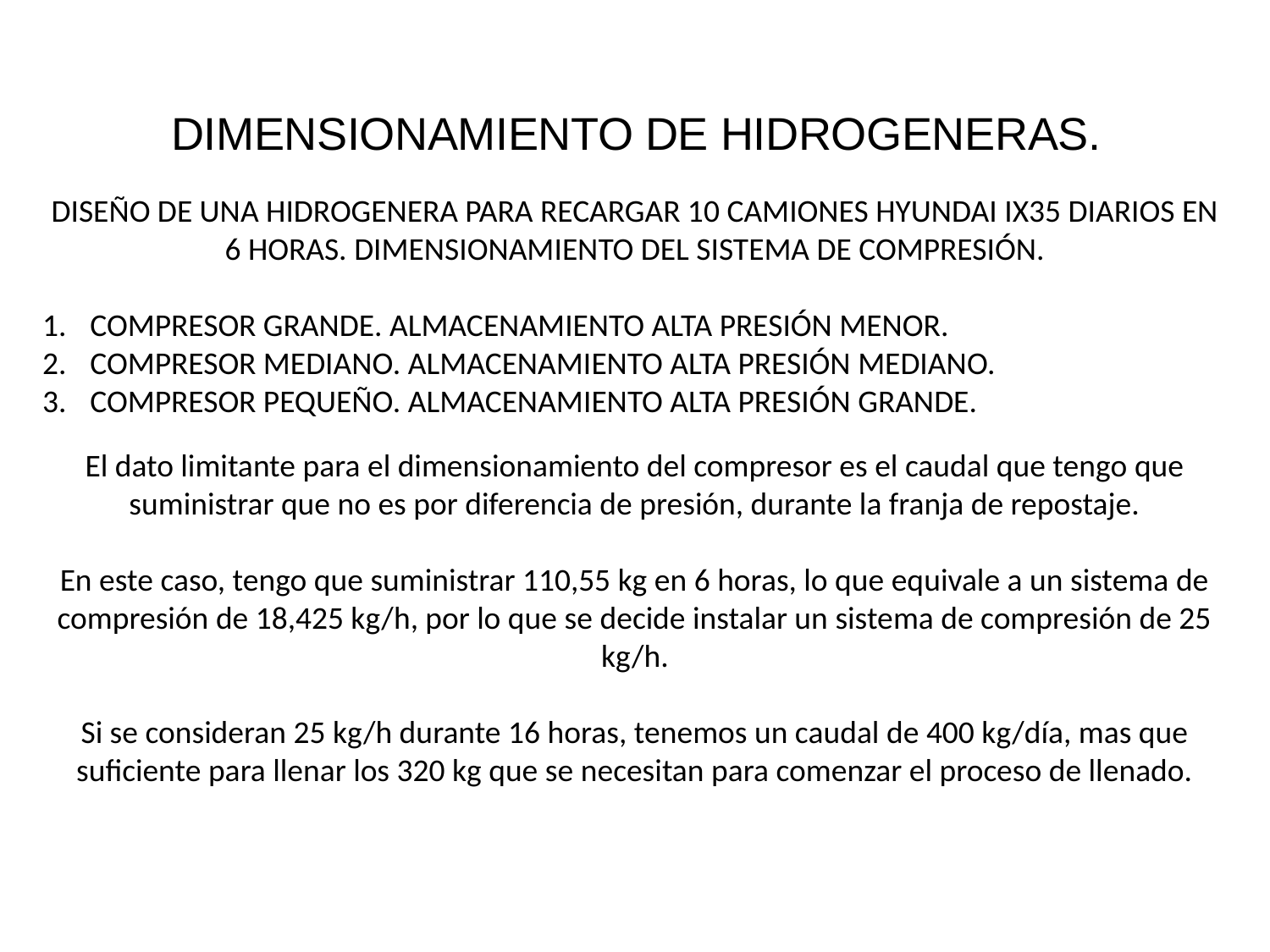

DIMENSIONAMIENTO DE HIDROGENERAS.
DISEÑO DE UNA HIDROGENERA PARA RECARGAR 10 CAMIONES HYUNDAI IX35 DIARIOS EN 6 HORAS. DIMENSIONAMIENTO DEL SISTEMA DE COMPRESIÓN.

COMPRESOR GRANDE. ALMACENAMIENTO ALTA PRESIÓN MENOR.
COMPRESOR MEDIANO. ALMACENAMIENTO ALTA PRESIÓN MEDIANO.
COMPRESOR PEQUEÑO. ALMACENAMIENTO ALTA PRESIÓN GRANDE.
El dato limitante para el dimensionamiento del compresor es el caudal que tengo que suministrar que no es por diferencia de presión, durante la franja de repostaje.

En este caso, tengo que suministrar 110,55 kg en 6 horas, lo que equivale a un sistema de compresión de 18,425 kg/h, por lo que se decide instalar un sistema de compresión de 25 kg/h.

Si se consideran 25 kg/h durante 16 horas, tenemos un caudal de 400 kg/día, mas que suficiente para llenar los 320 kg que se necesitan para comenzar el proceso de llenado.